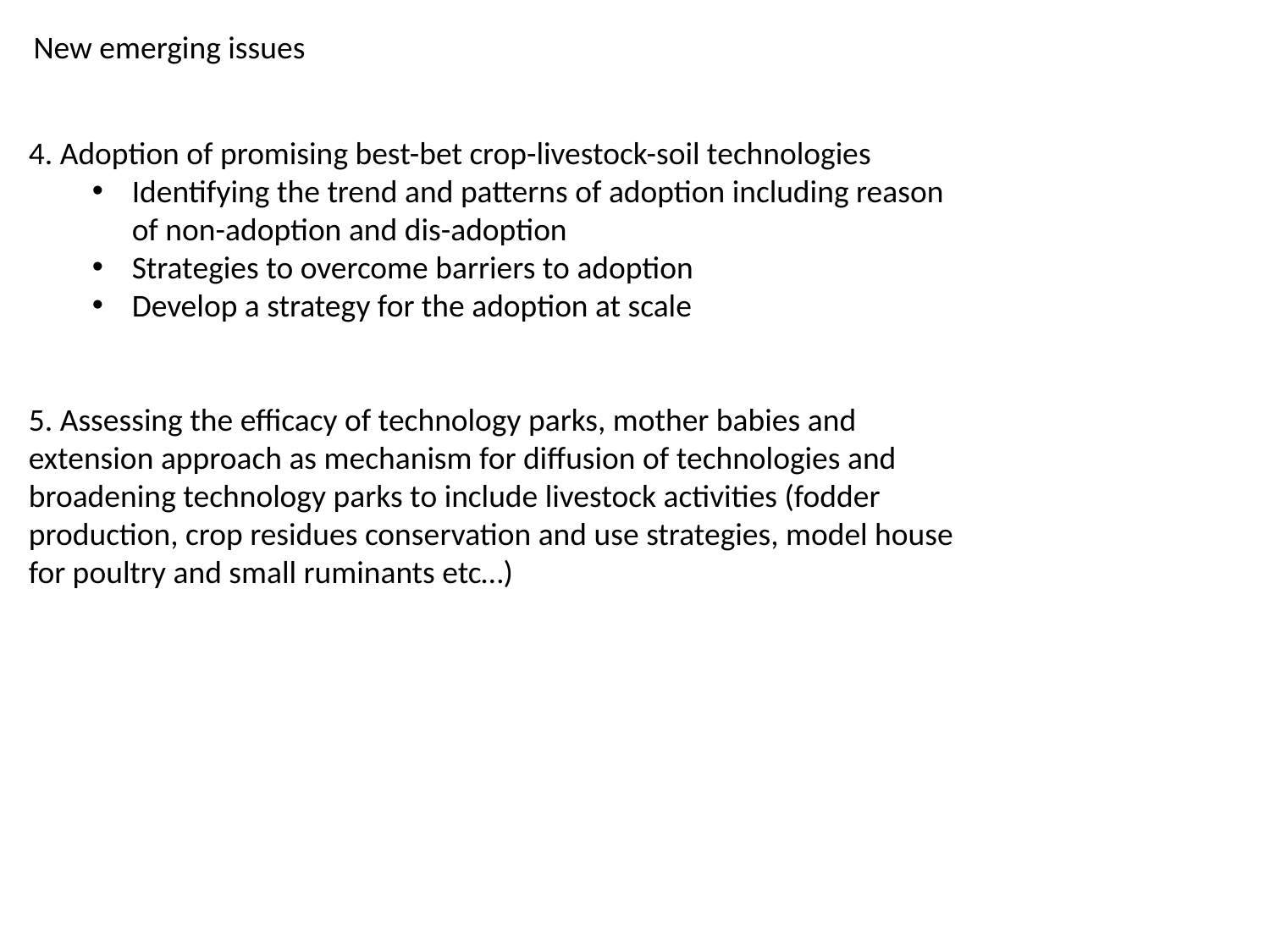

New emerging issues
4. Adoption of promising best-bet crop-livestock-soil technologies
Identifying the trend and patterns of adoption including reason of non-adoption and dis-adoption
Strategies to overcome barriers to adoption
Develop a strategy for the adoption at scale

5. Assessing the efficacy of technology parks, mother babies and extension approach as mechanism for diffusion of technologies and broadening technology parks to include livestock activities (fodder production, crop residues conservation and use strategies, model house for poultry and small ruminants etc…)